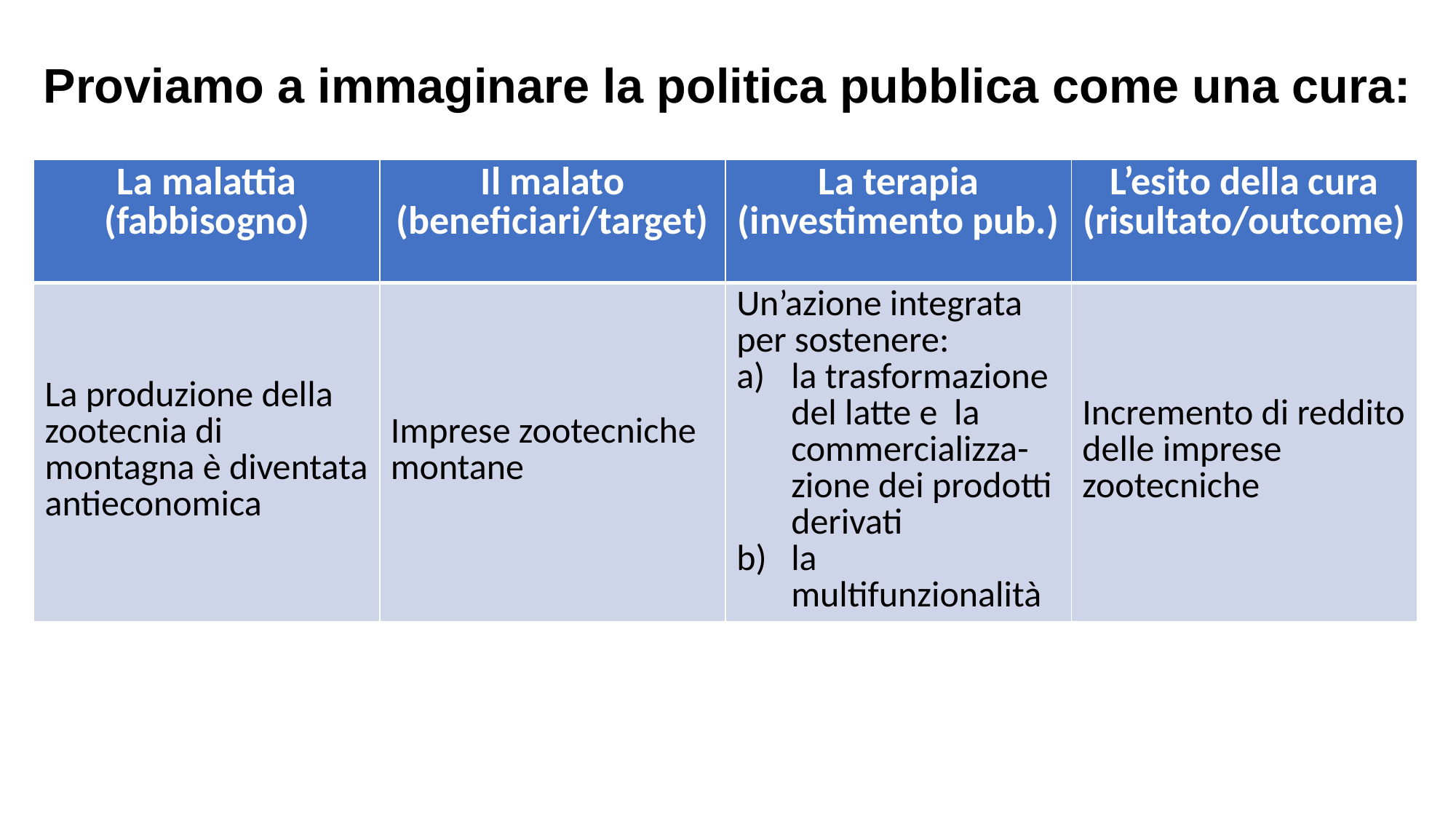

Proviamo a immaginare la politica pubblica come una cura:
| La malattia (fabbisogno) | Il malato (beneficiari/target) | La terapia (investimento pub.) | L’esito della cura (risultato/outcome) |
| --- | --- | --- | --- |
| La produzione della zootecnia di montagna è diventata antieconomica | Imprese zootecniche montane | Un’azione integrata per sostenere: la trasformazione del latte e la commercializza-zione dei prodotti derivati la multifunzionalità | Incremento di reddito delle imprese zootecniche |